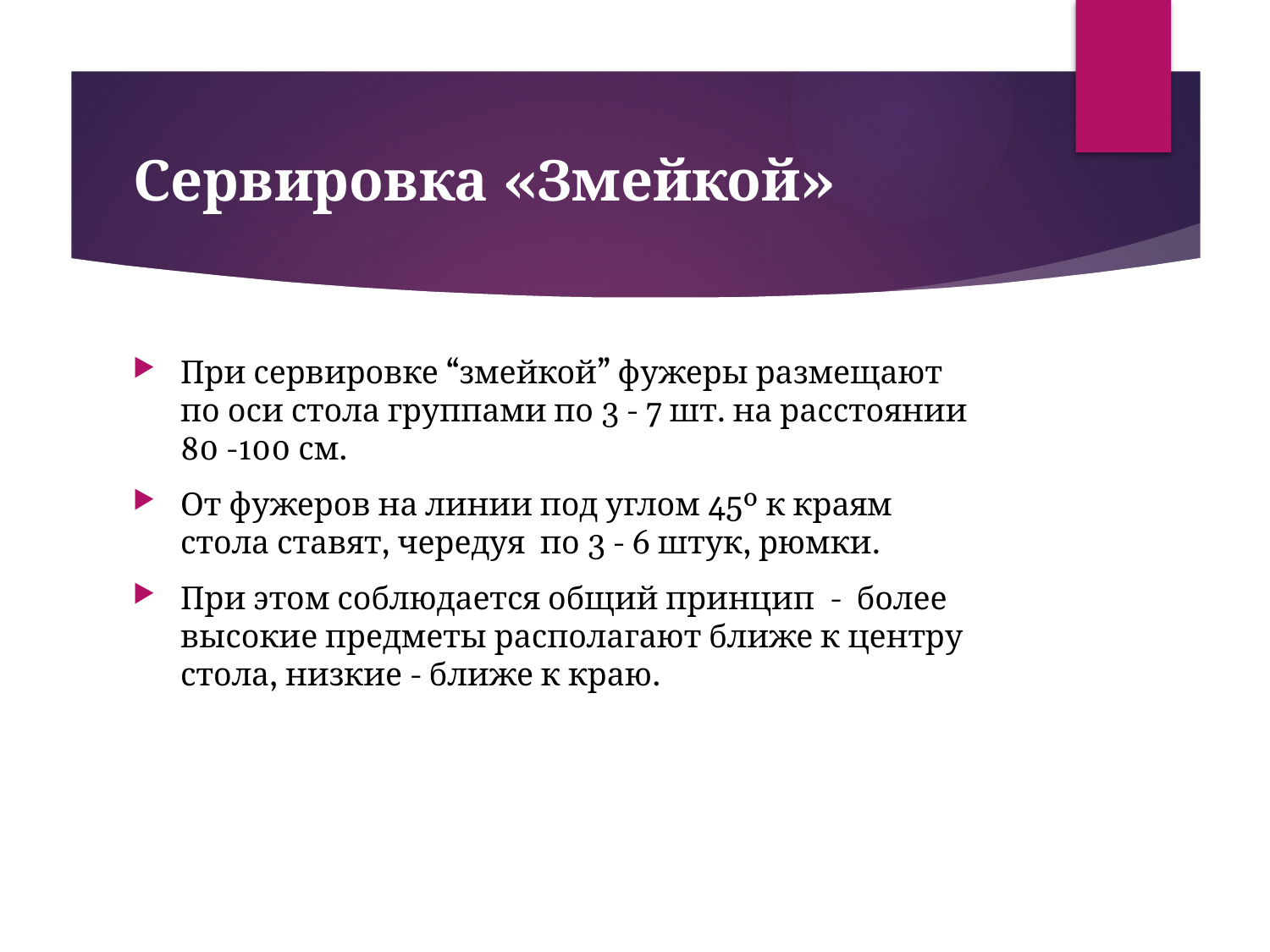

# Сервировка «Змейкой»
При сервировке “змейкой” фужеры размещают по оси стола группами по 3 - 7 шт. на расстоянии 80 -100 см.
От фужеров на линии под углом 45º к краям стола ставят, чередуя  по 3 - 6 штук, рюмки.
При этом соблюдается общий принцип  -  более высокие предметы располагают ближе к центру стола, низкие - ближе к краю.